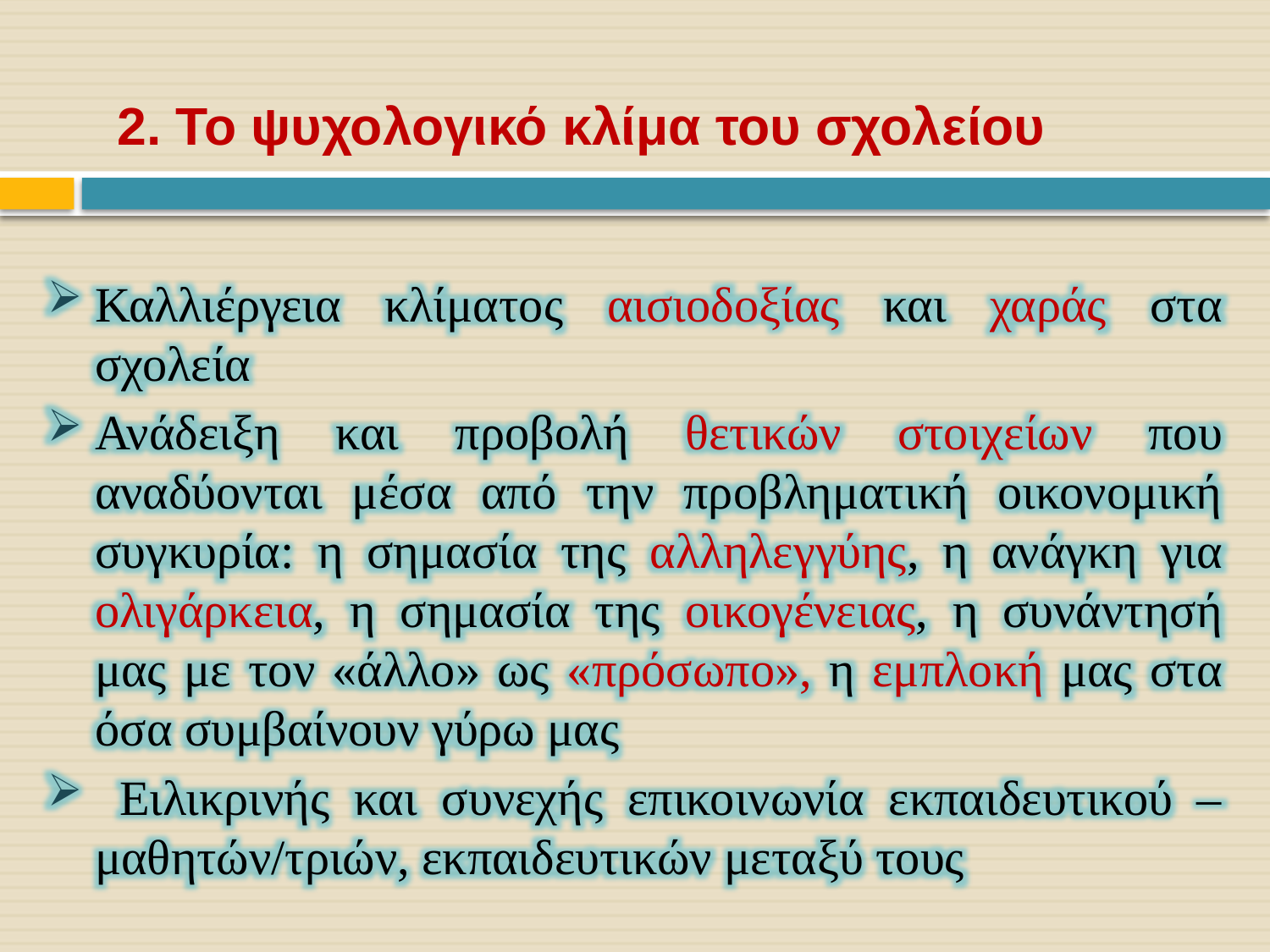

2. Το ψυχολογικό κλίμα του σχολείου
Καλλιέργεια κλίματος αισιοδοξίας και χαράς στα σχολεία
Ανάδειξη και προβολή θετικών στοιχείων που αναδύονται μέσα από την προβληματική οικονομική συγκυρία: η σημασία της αλληλεγγύης, η ανάγκη για ολιγάρκεια, η σημασία της οικογένειας, η συνάντησή μας με τον «άλλο» ως «πρόσωπο», η εμπλοκή μας στα όσα συμβαίνουν γύρω μας
 Ειλικρινής και συνεχής επικοινωνία εκπαιδευτικού – μαθητών/τριών, εκπαιδευτικών μεταξύ τους